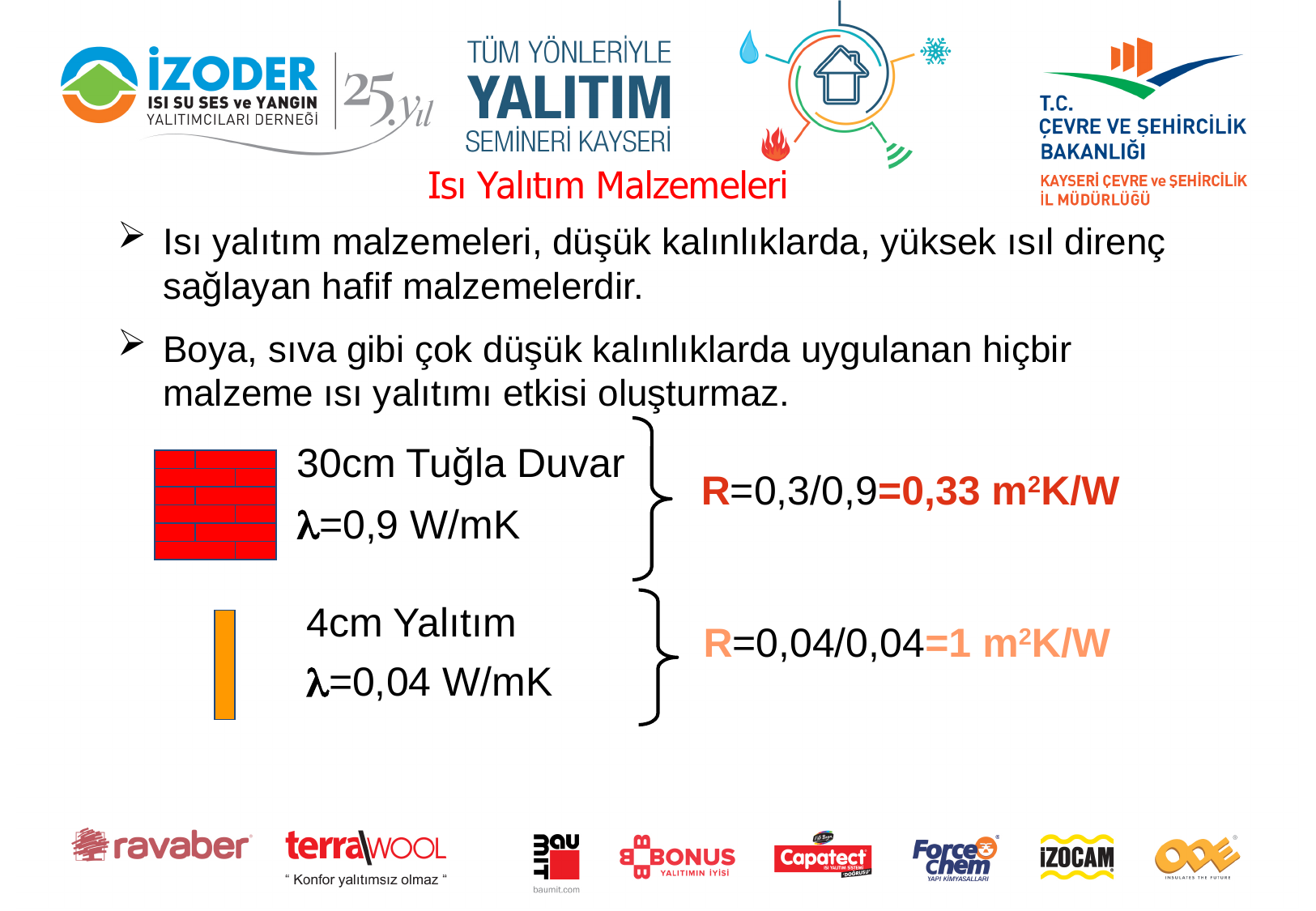

# Isı Yalıtım Malzemeleri
Isı yalıtım malzemeleri, düşük kalınlıklarda, yüksek ısıl direnç sağlayan hafif malzemelerdir.
Boya, sıva gibi çok düşük kalınlıklarda uygulanan hiçbir malzeme ısı yalıtımı etkisi oluşturmaz.

30cm Tuğla Duvar
λ=0,9 W/mK

R=0,3/0,9=0,33 m2K/W

4cm Yalıtım
λ=0,04 W/mK
R=0,04/0,04=1 m2K/W